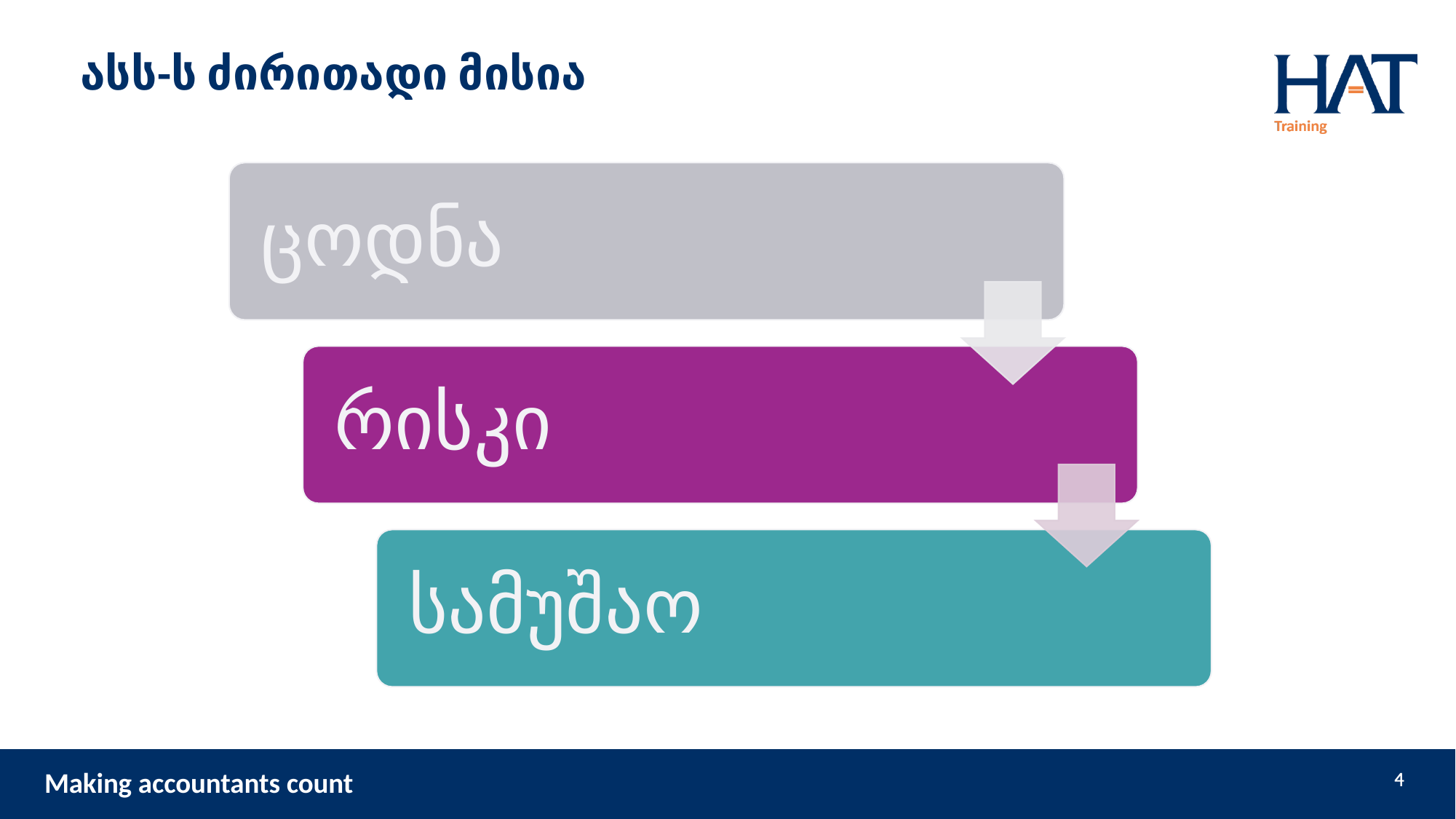

# ასს-ს ძირითადი მისია
ცოდნა
რისკი
სამუშაო

4